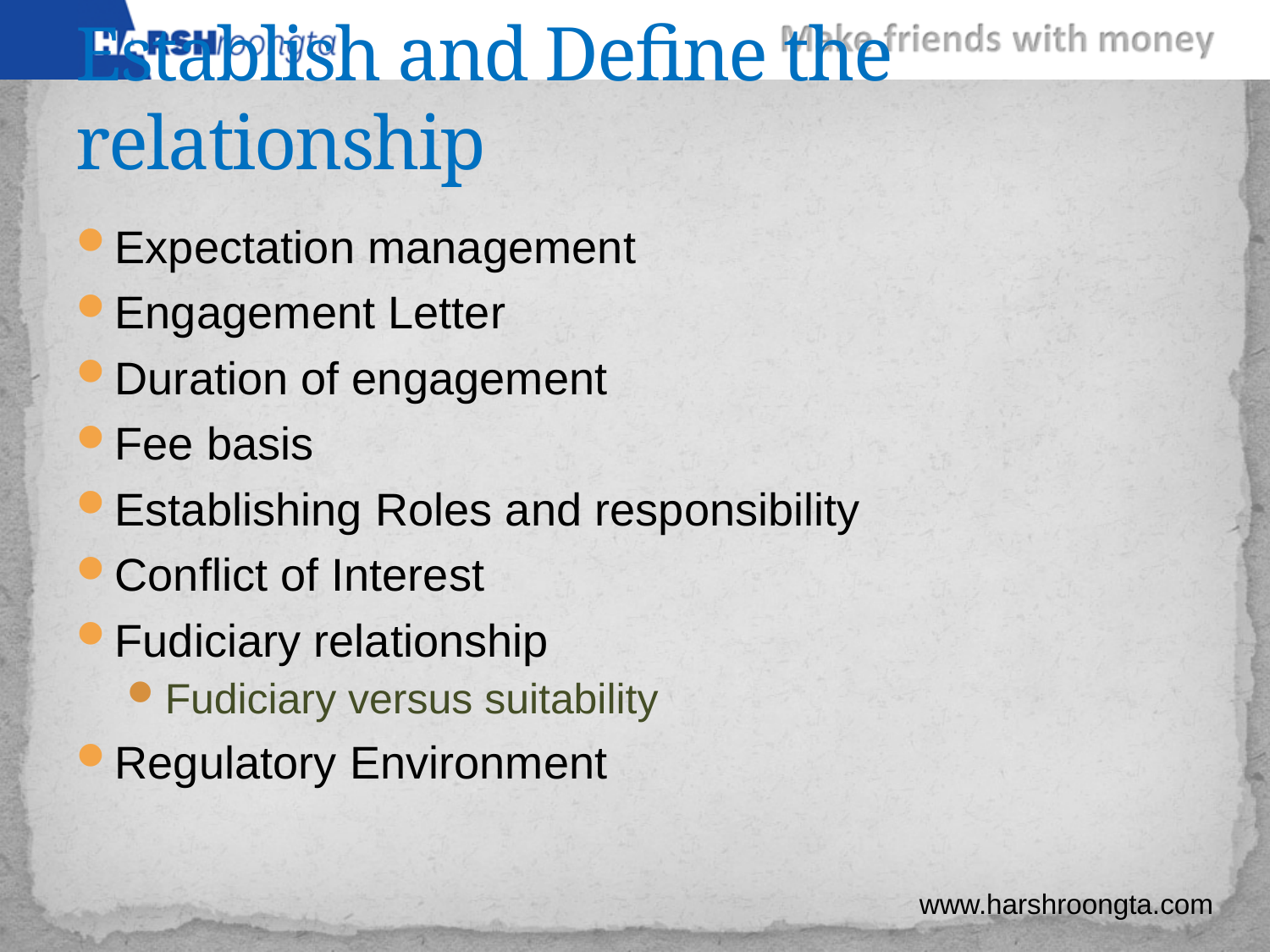

# Establish and Define the relationship
Expectation management
Engagement Letter
Duration of engagement
Fee basis
Establishing Roles and responsibility
Conflict of Interest
Fudiciary relationship
Fudiciary versus suitability
Regulatory Environment